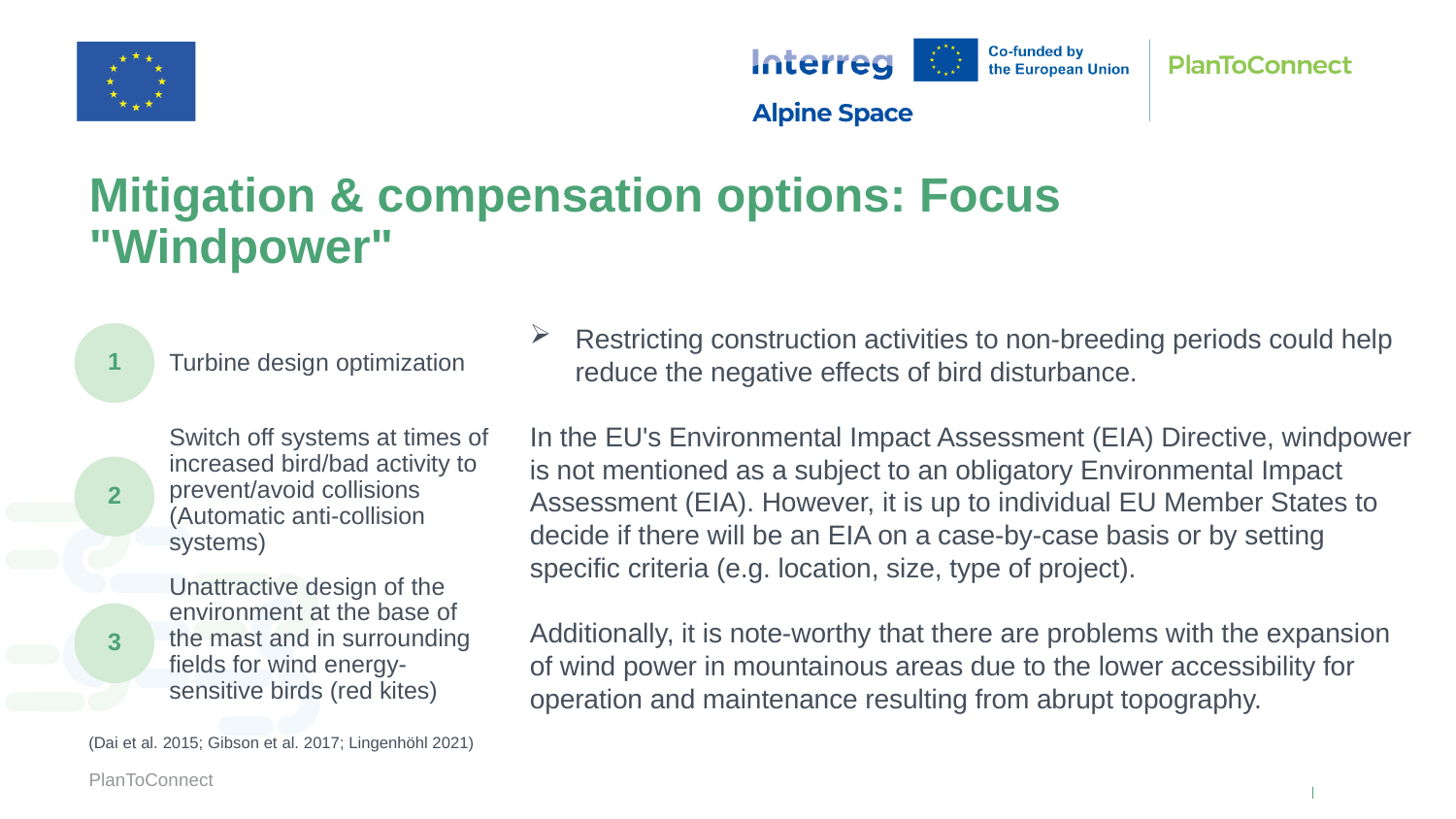

# Mitigation & compensation options: Focus "Windpower"
Turbine design optimization
Restricting construction activities to non-breeding periods could help reduce the negative effects of bird disturbance.

In the EU's Environmental Impact Assessment (EIA) Directive, windpower is not mentioned as a subject to an obligatory Environmental Impact Assessment (EIA). However, it is up to individual EU Member States to decide if there will be an EIA on a case-by-case basis or by setting specific criteria (e.g. location, size, type of project).

Additionally, it is note-worthy that there are problems with the expansion of wind power in mountainous areas due to the lower accessibility for operation and maintenance resulting from abrupt topography.

1
Switch off systems at times of increased bird/bad activity to prevent/avoid collisions (Automatic anti-collision systems)
2
Unattractive design of the environment at the base of the mast and in surrounding fields for wind energy-sensitive birds (red kites)
3
(Dai et al. 2015; Gibson et al. 2017; Lingenhöhl 2021)
PlanToConnect
13. 03. 2026
69